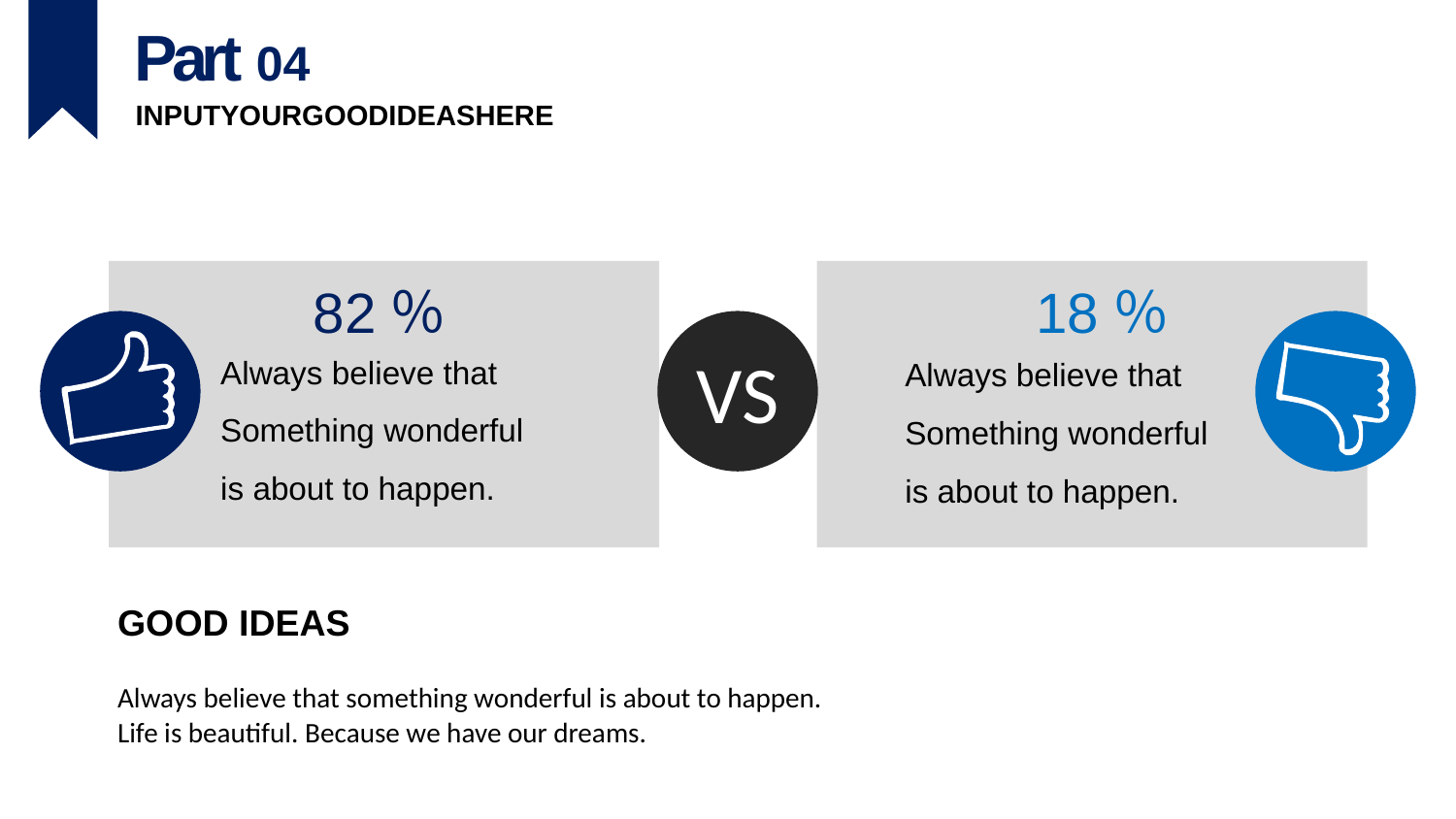

Part 04
INPUTYOURGOODIDEASHERE

82％
18％

VS

Always believe that
Something wonderful
is about to happen.

Always believe that
Something wonderful
is about to happen.

GOOD IDEAS
Always believe that something wonderful is about to happen.
Life is beautiful. Because we have our dreams.